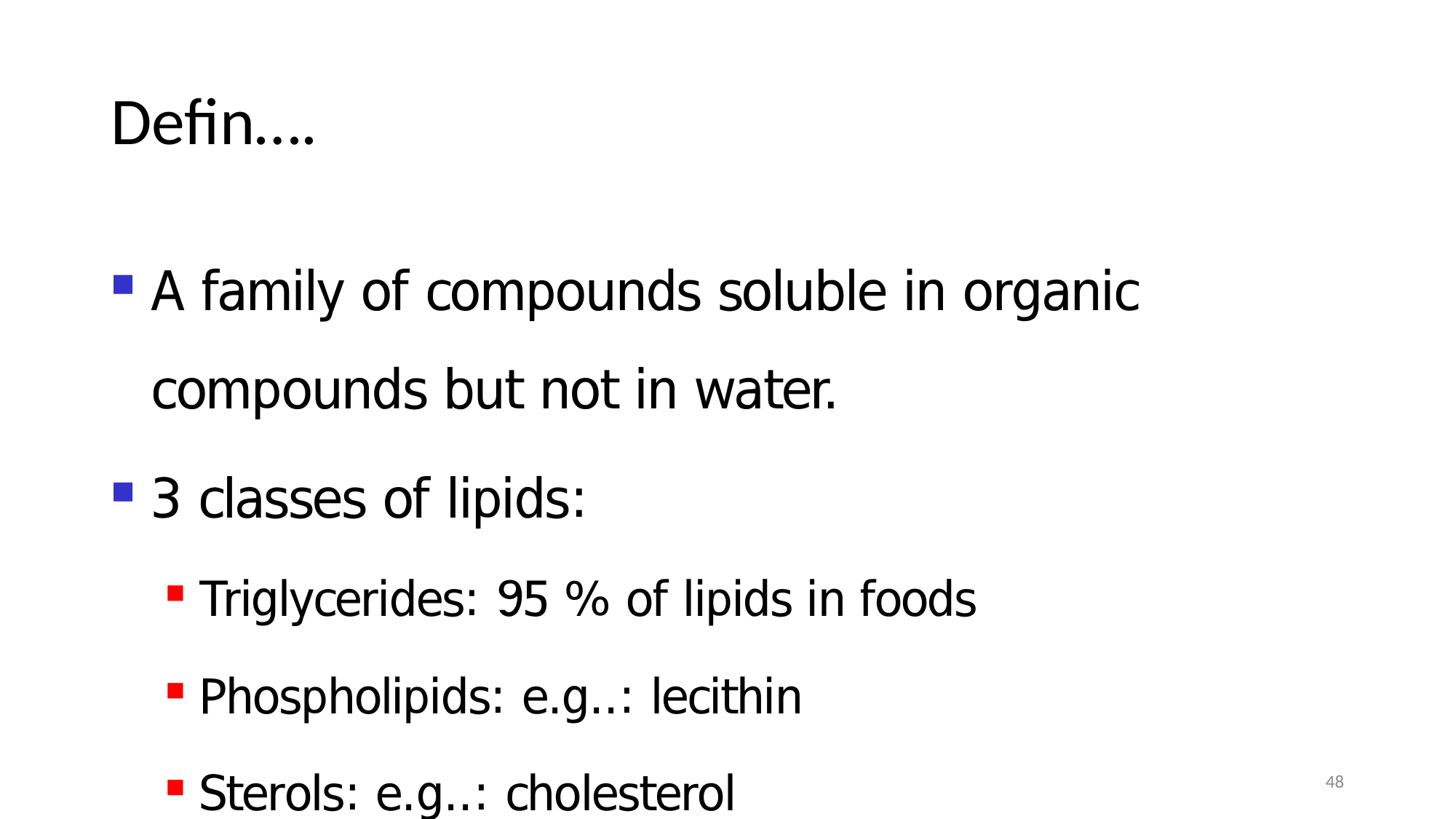

# Defin….
A family of compounds soluble in organic compounds but not in water.
3 classes of lipids:
Triglycerides: 95 % of lipids in foods
Phospholipids: e.g..: lecithin
Sterols: e.g..: cholesterol

48